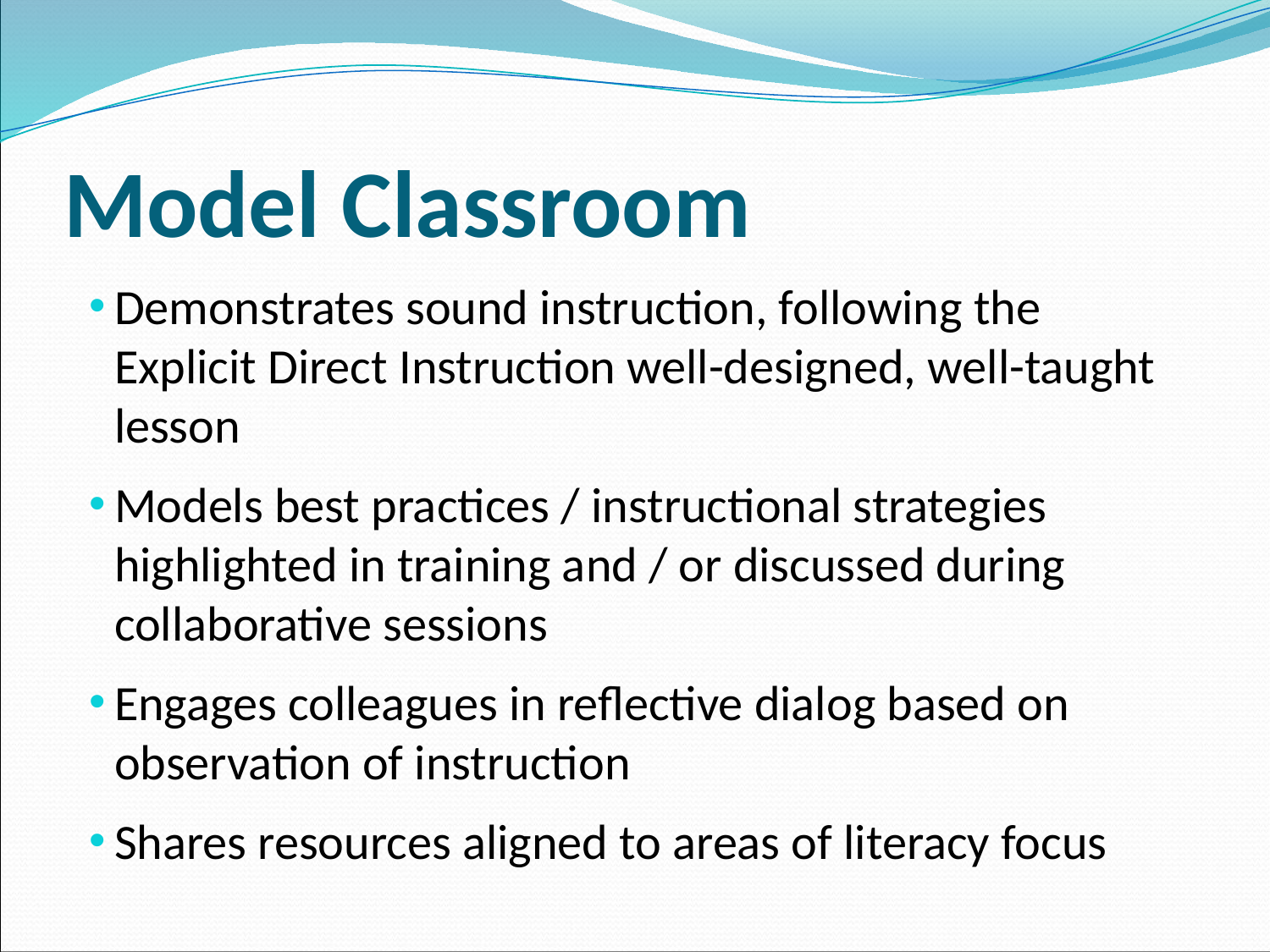

# Model Classroom
Demonstrates sound instruction, following the Explicit Direct Instruction well-designed, well-taught lesson
Models best practices / instructional strategies highlighted in training and / or discussed during collaborative sessions
Engages colleagues in reflective dialog based on observation of instruction
Shares resources aligned to areas of literacy focus